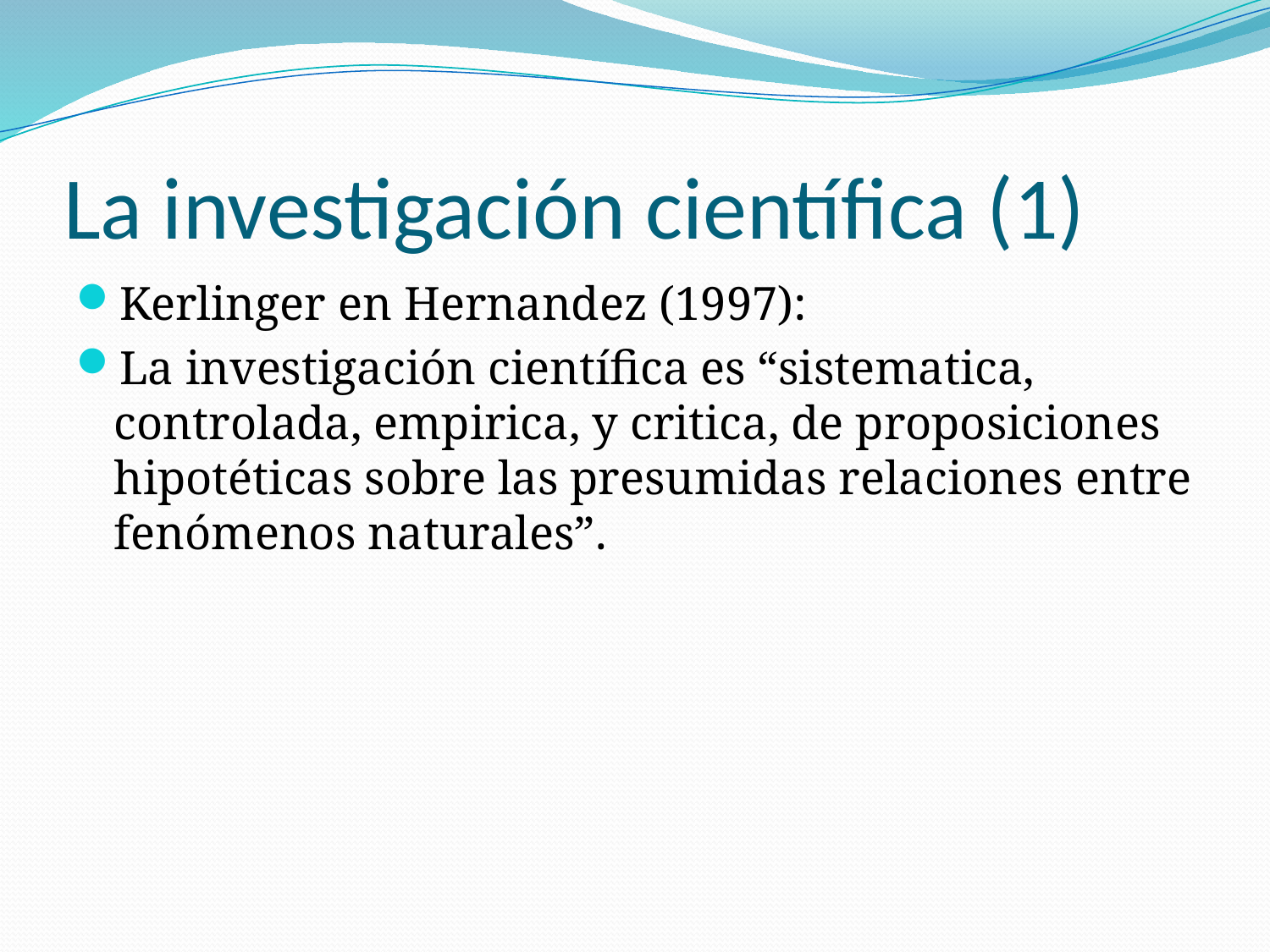

# La investigación científica (1)
Kerlinger en Hernandez (1997):
La investigación científica es “sistematica, controlada, empirica, y critica, de proposiciones hipotéticas sobre las presumidas relaciones entre fenómenos naturales”.